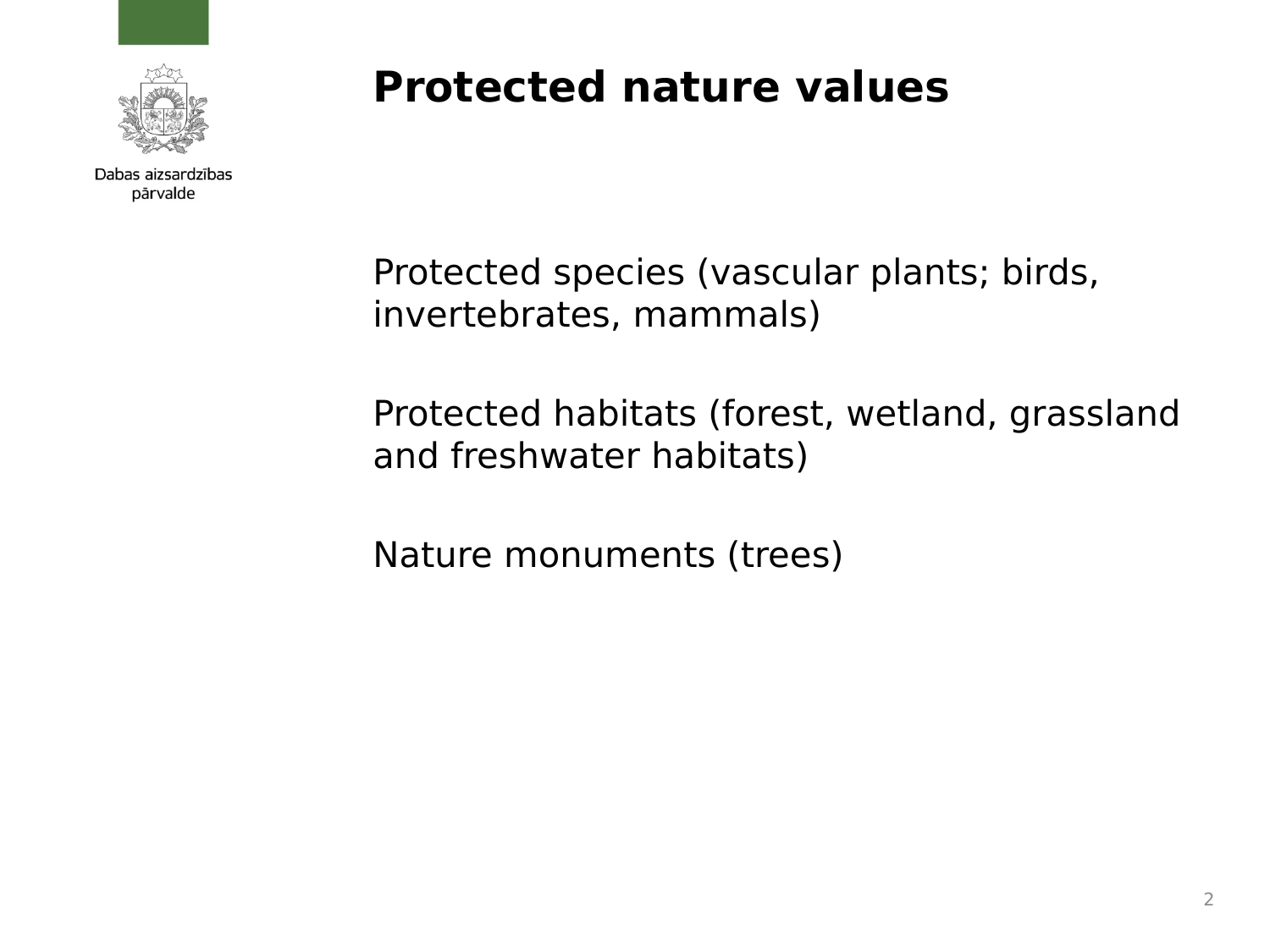

# Protected nature values
Protected species (vascular plants; birds, invertebrates, mammals)

Protected habitats (forest, wetland, grassland and freshwater habitats)

Nature monuments (trees)

2